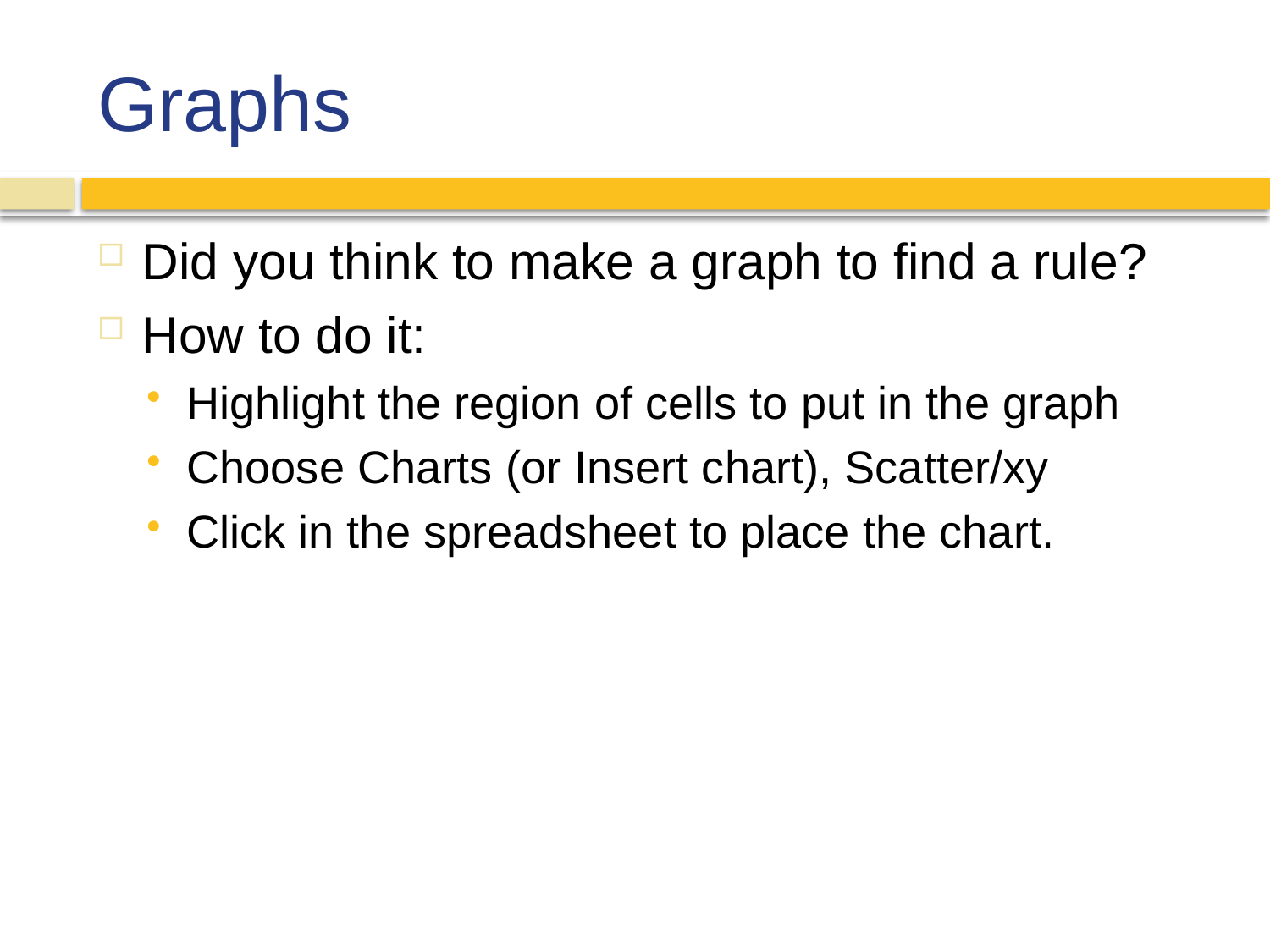

# Graphs
Did you think to make a graph to find a rule?
How to do it:
Highlight the region of cells to put in the graph
Choose Charts (or Insert chart), Scatter/xy
Click in the spreadsheet to place the chart.